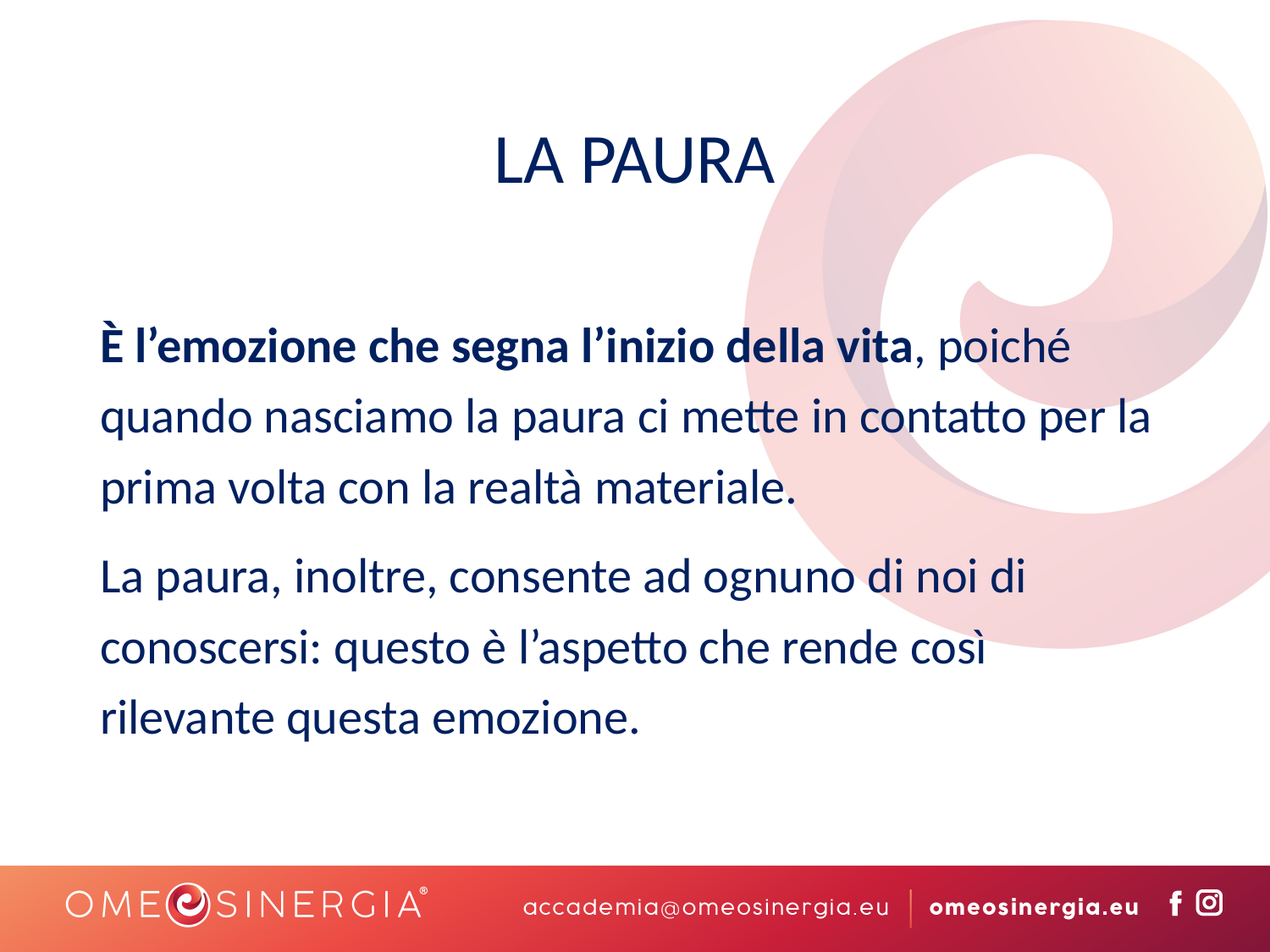

# LA PAURA

È l’emozione che segna l’inizio della vita, poiché quando nasciamo la paura ci mette in contatto per la prima volta con la realtà materiale.
La paura, inoltre, consente ad ognuno di noi di conoscersi: questo è l’aspetto che rende così rilevante questa emozione.